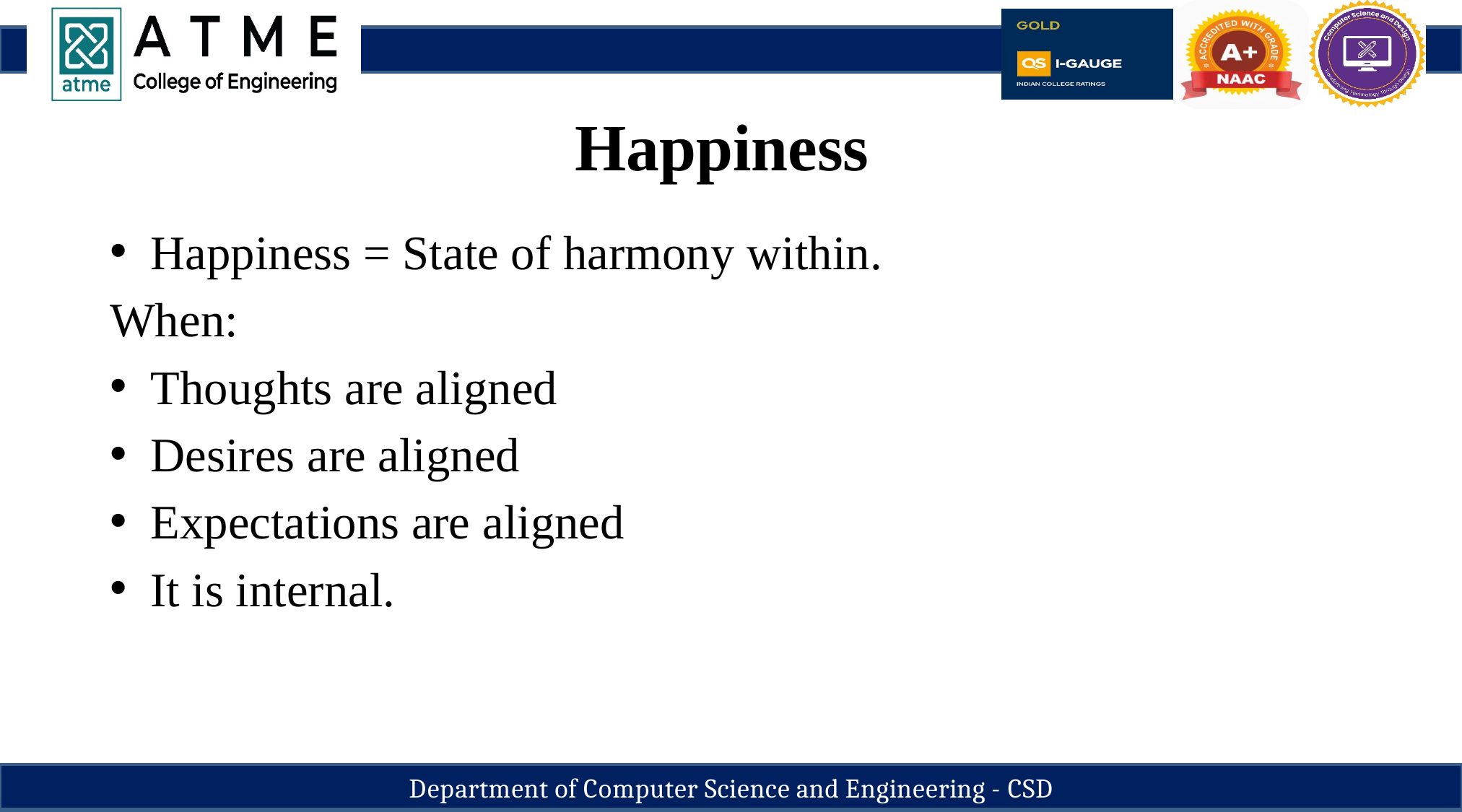

22
Happiness
Happiness = State of harmony within.
When:
Thoughts are aligned
Desires are aligned
Expectations are aligned
It is internal.

Department of Computer Science and Engineering - CSD